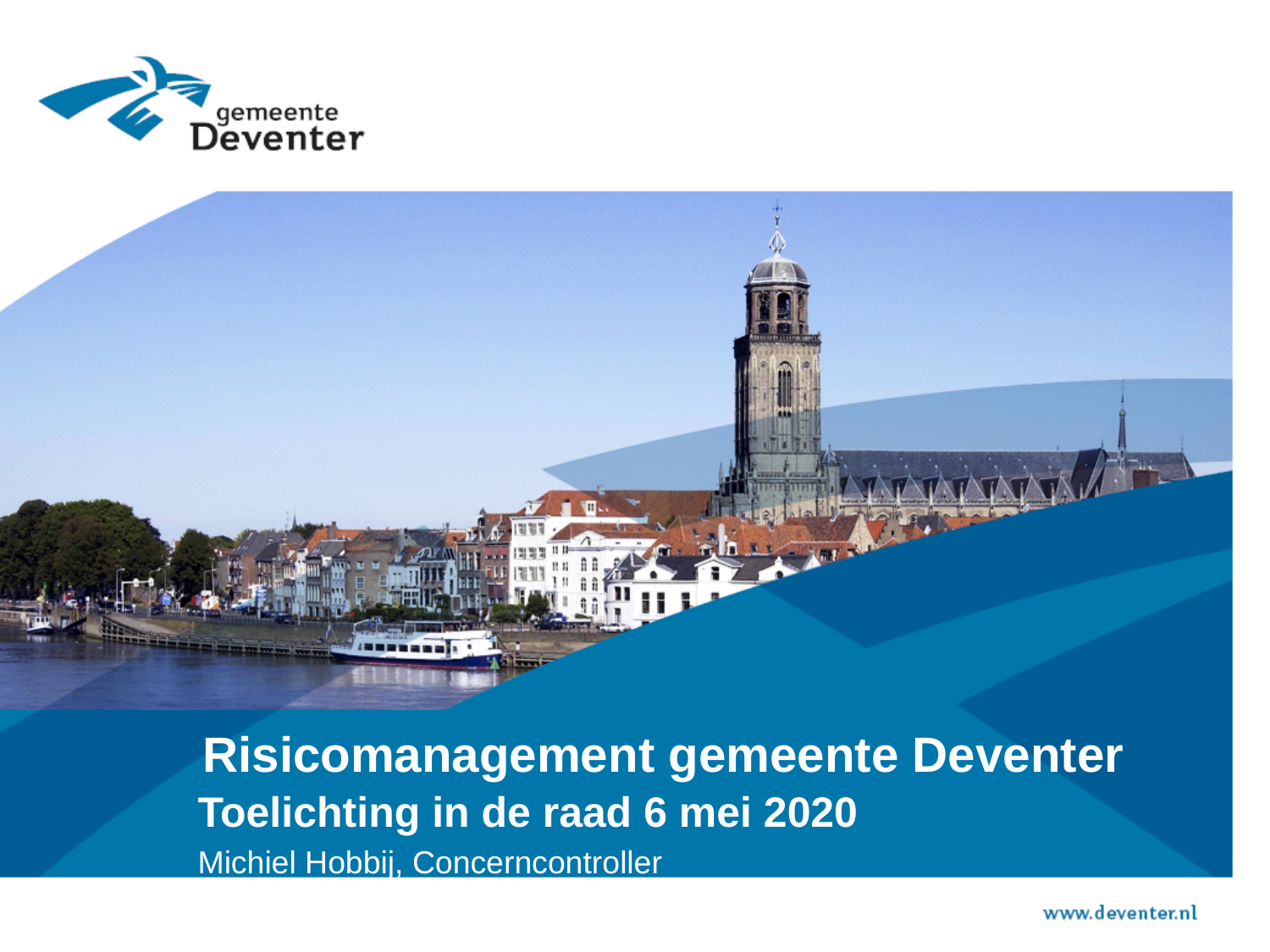

# Risicomanagement gemeente Deventer
Toelichting in de raad 6 mei 2020
Michiel Hobbij, Concerncontroller